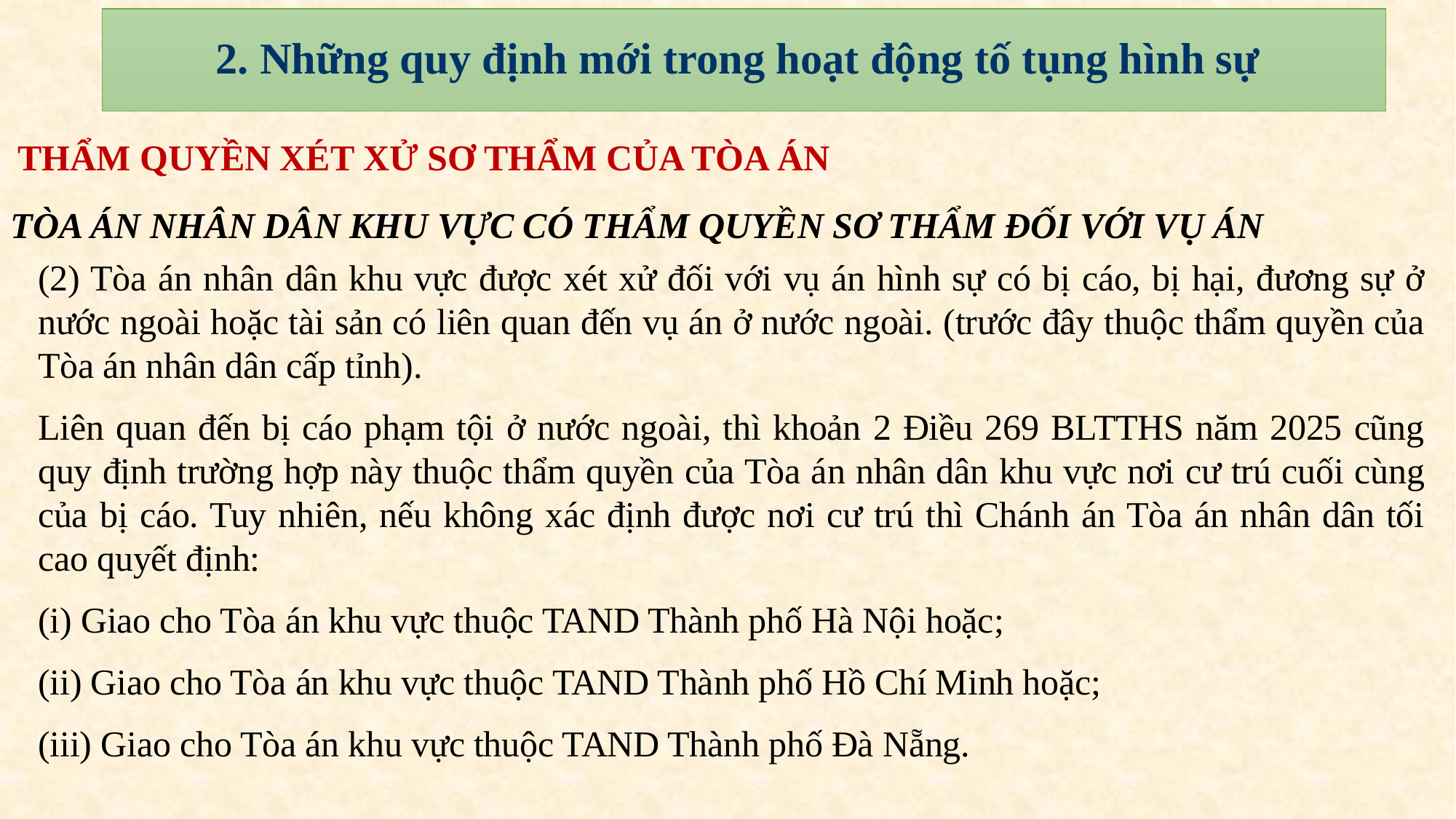

# 2. Những quy định mới trong hoạt động tố tụng hình sự
 Thẩm quyền xét xử sơ thẩm của Tòa án
tòa án nhân dân khu vực có thẩm quyền sơ thẩm đối với vụ án
(2) Tòa án nhân dân khu vực được xét xử đối với vụ án hình sự có bị cáo, bị hại, đương sự ở nước ngoài hoặc tài sản có liên quan đến vụ án ở nước ngoài. (trước đây thuộc thẩm quyền của Tòa án nhân dân cấp tỉnh).
Liên quan đến bị cáo phạm tội ở nước ngoài, thì khoản 2 Điều 269 BLTTHS năm 2025 cũng quy định trường hợp này thuộc thẩm quyền của Tòa án nhân dân khu vực nơi cư trú cuối cùng của bị cáo. Tuy nhiên, nếu không xác định được nơi cư trú thì Chánh án Tòa án nhân dân tối cao quyết định:
(i) Giao cho Tòa án khu vực thuộc TAND Thành phố Hà Nội hoặc;
(ii) Giao cho Tòa án khu vực thuộc TAND Thành phố Hồ Chí Minh hoặc;
(iii) Giao cho Tòa án khu vực thuộc TAND Thành phố Đà Nẵng.